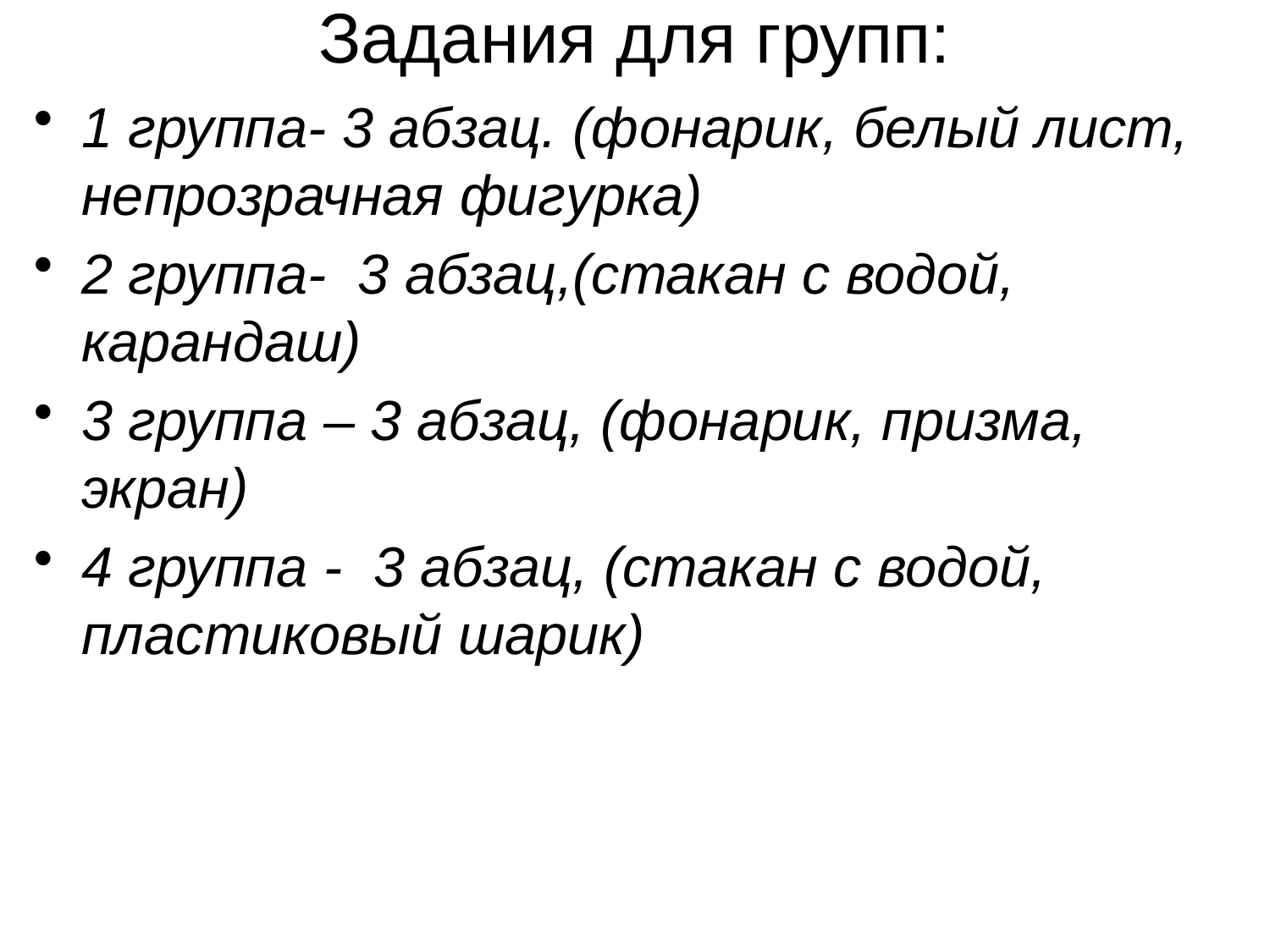

Задания для групп:
1 группа- 3 абзац. (фонарик, белый лист, непрозрачная фигурка)
2 группа-  3 абзац,(стакан с водой, карандаш)
3 группа – 3 абзац, (фонарик, призма, экран)
4 группа -  3 абзац, (стакан с водой, пластиковый шарик)